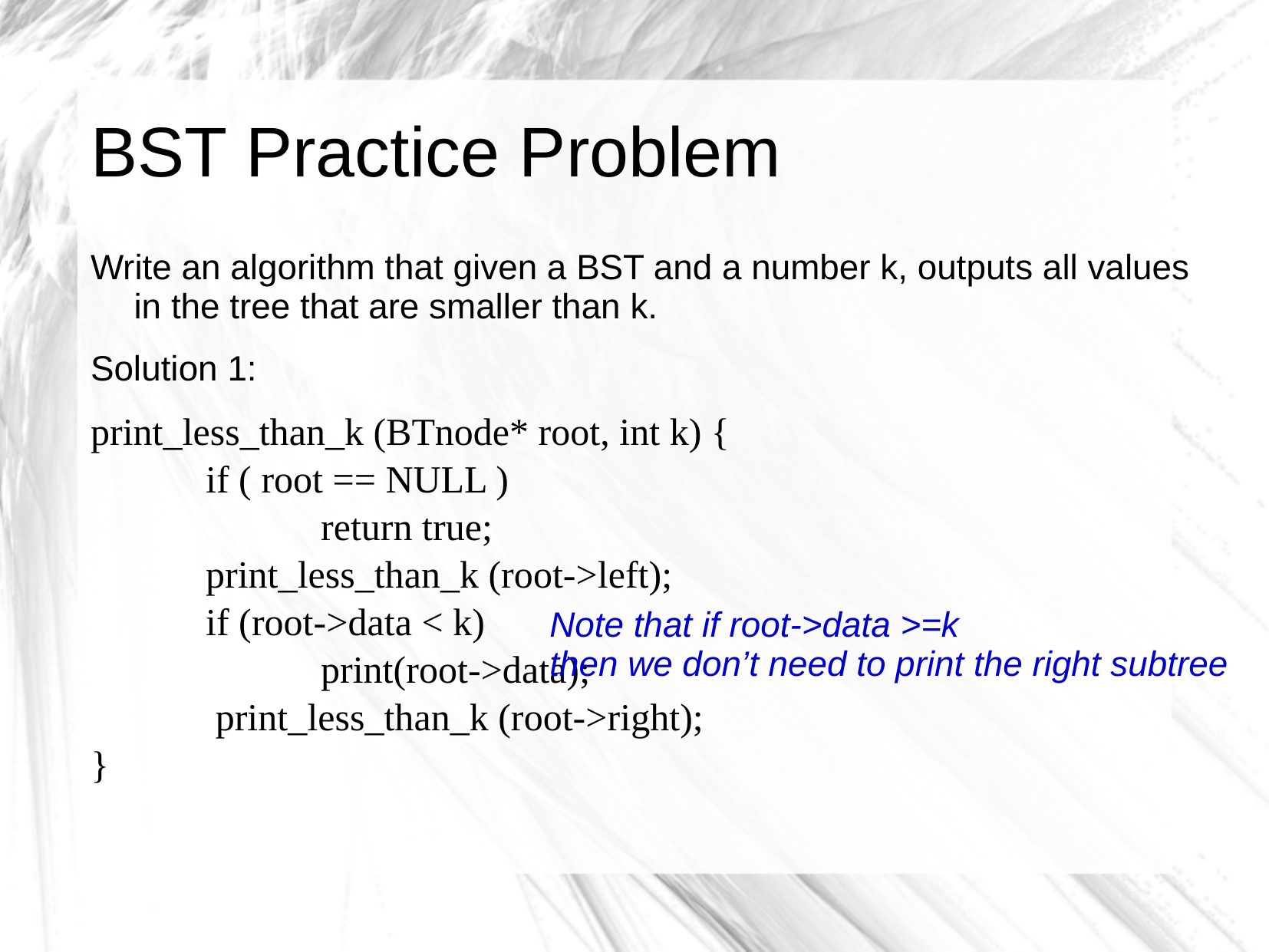

# BST Practice Problem
Write an algorithm that given a BST and a number k, outputs all values in the tree that are smaller than k.
Solution 1:
print_less_than_k (BTnode* root, int k) {
	if ( root == NULL )
		return true;
 	print_less_than_k (root->left);
 	if (root->data < k)
		print(root->data);
 	 print_less_than_k (root->right);
}
Note that if root->data >=k
then we don’t need to print the right subtree